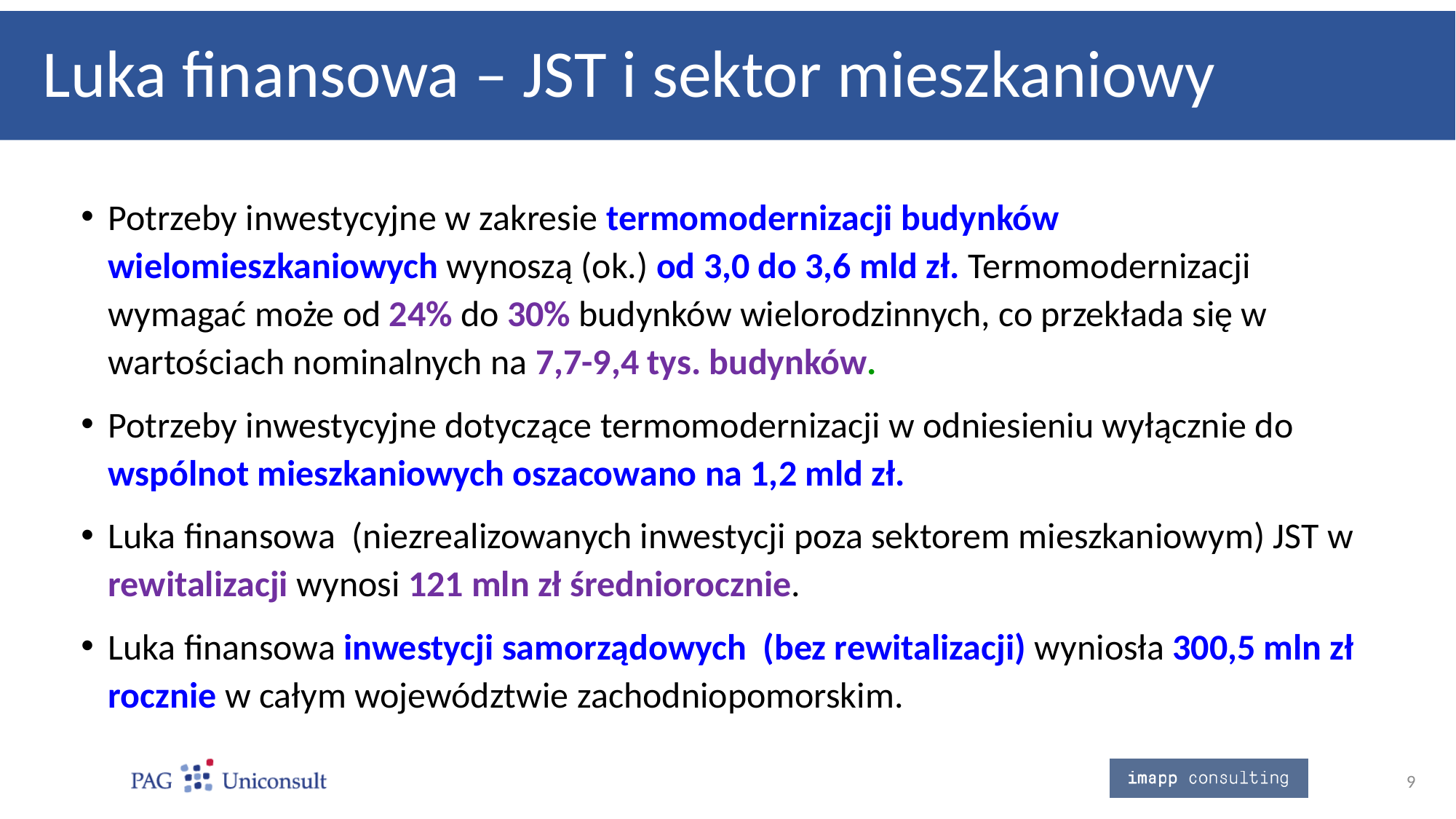

# Luka finansowa – JST i sektor mieszkaniowy
Potrzeby inwestycyjne w zakresie termomodernizacji budynków wielomieszkaniowych wynoszą (ok.) od 3,0 do 3,6 mld zł. Termomodernizacji wymagać może od 24% do 30% budynków wielorodzinnych, co przekłada się w wartościach nominalnych na 7,7-9,4 tys. budynków.
Potrzeby inwestycyjne dotyczące termomodernizacji w odniesieniu wyłącznie do wspólnot mieszkaniowych oszacowano na 1,2 mld zł.
Luka finansowa  (niezrealizowanych inwestycji poza sektorem mieszkaniowym) JST w rewitalizacji wynosi 121 mln zł średniorocznie.
Luka finansowa inwestycji samorządowych  (bez rewitalizacji) wyniosła 300,5 mln zł rocznie w całym województwie zachodniopomorskim.
9